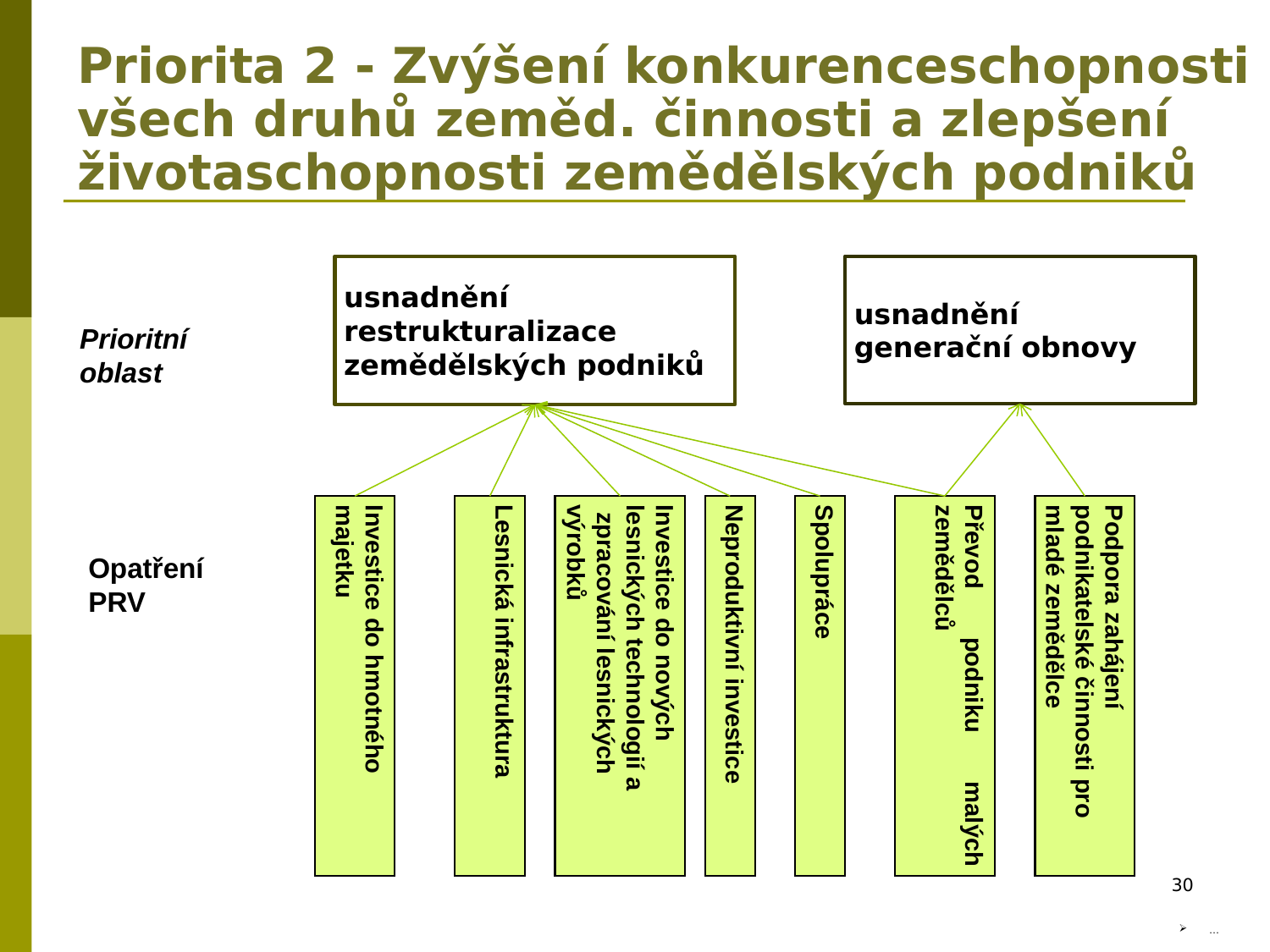

Priorita 2 - Zvýšení konkurenceschopnosti všech druhů zeměd. činnosti a zlepšení životaschopnosti zemědělských podniků
usnadnění generační obnovy
usnadnění restrukturalizace zemědělských podniků
Investice do nových lesnických technologií a  zpracování lesnických výrobků
Převod podniku malých zemědělců
Podpora zahájení podnikatelské činnosti pro mladé zemědělce
Investice do hmotného majetku
Lesnická infrastruktura
Prioritní
oblast
Opatření PRV
Neproduktivní investice
Spolupráce
30
…